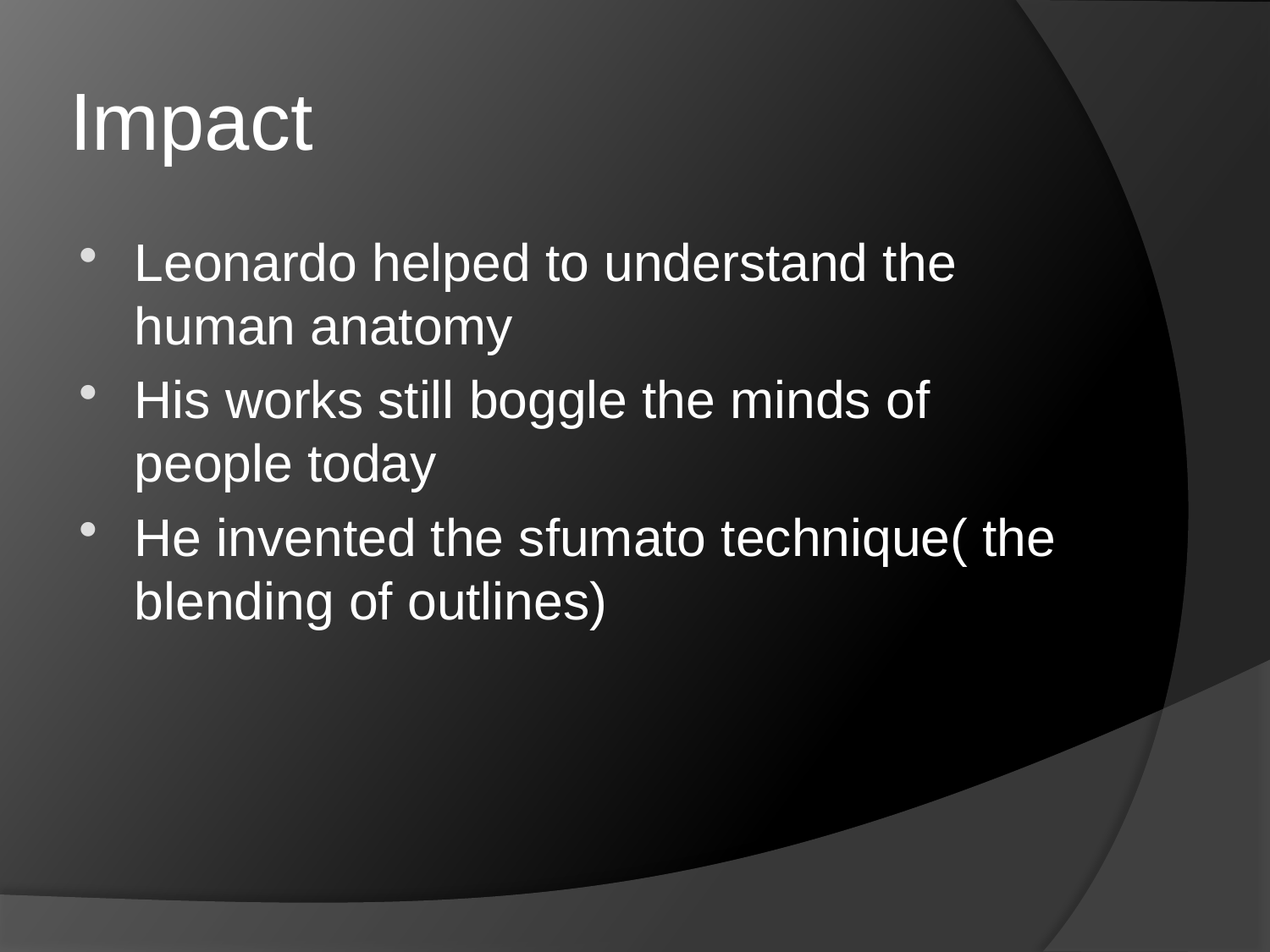

# Impact
Leonardo helped to understand the human anatomy
His works still boggle the minds of people today
He invented the sfumato technique( the blending of outlines)